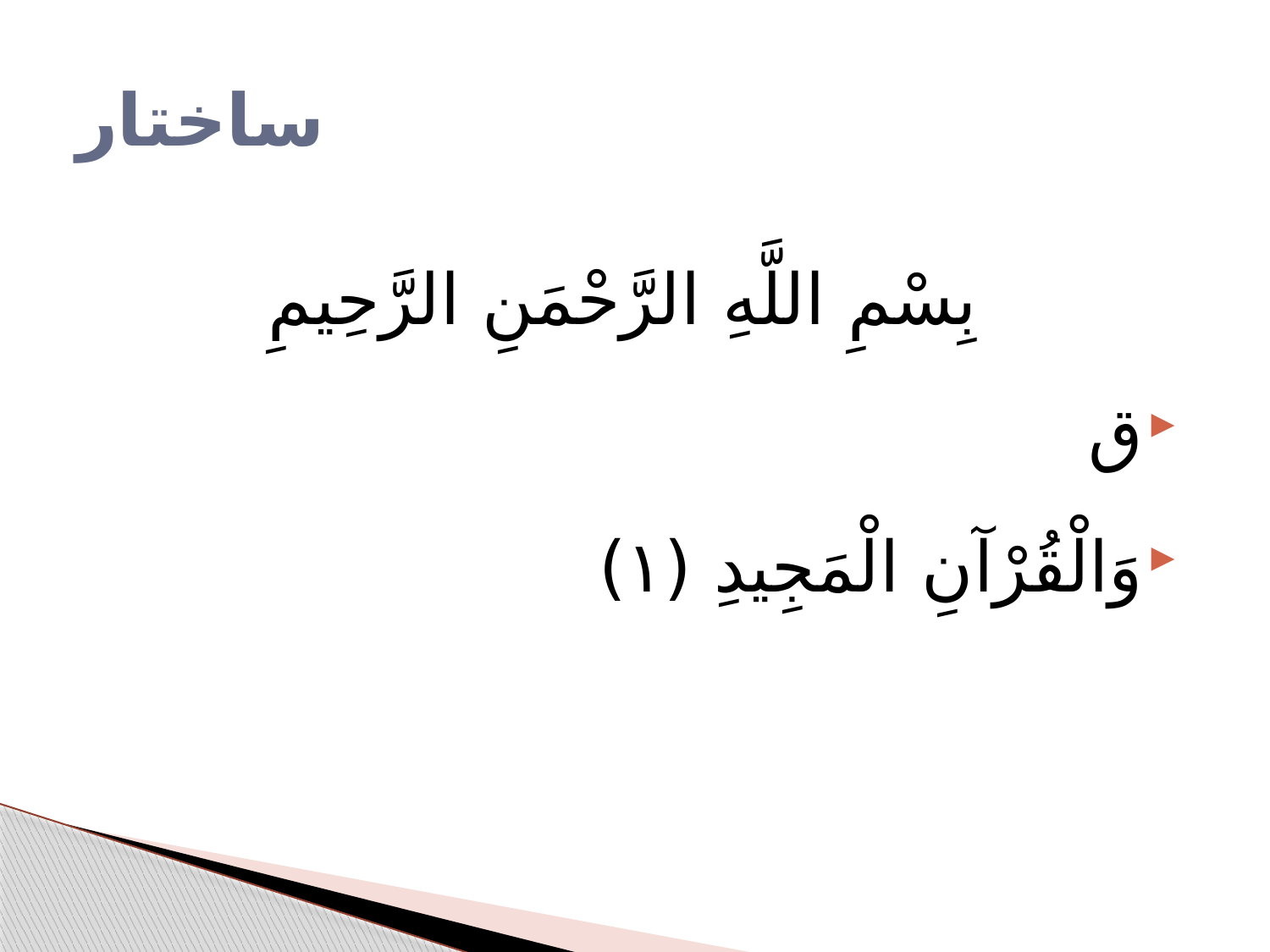

# ساختار
بِسْمِ اللَّهِ الرَّحْمَنِ الرَّحِيمِ
ق
وَالْقُرْآنِ الْمَجِيدِ (١)